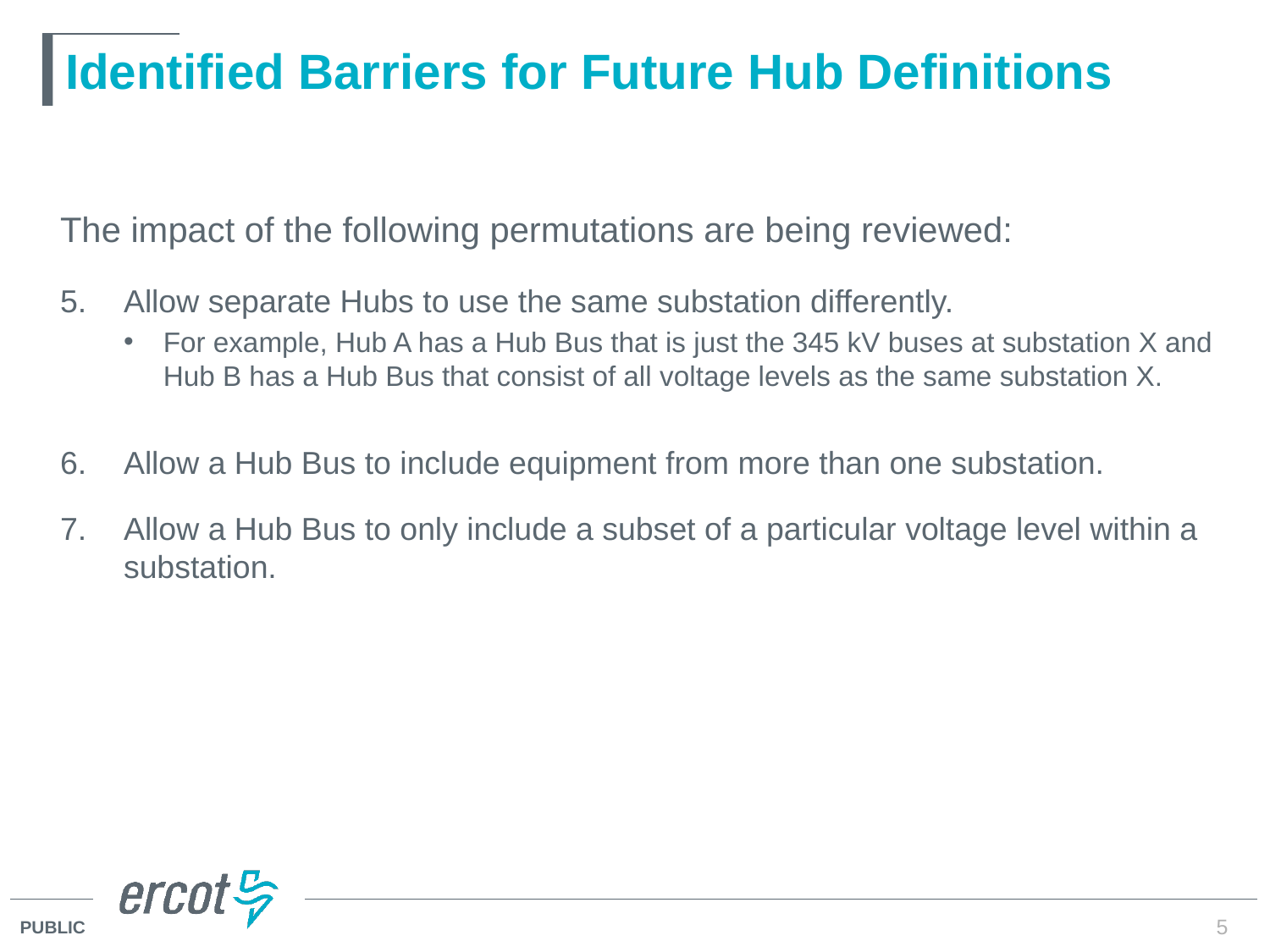

# Identified Barriers for Future Hub Definitions
The impact of the following permutations are being reviewed:

Allow separate Hubs to use the same substation differently.
For example, Hub A has a Hub Bus that is just the 345 kV buses at substation X and Hub B has a Hub Bus that consist of all voltage levels as the same substation X.

Allow a Hub Bus to include equipment from more than one substation.

Allow a Hub Bus to only include a subset of a particular voltage level within a substation.

5